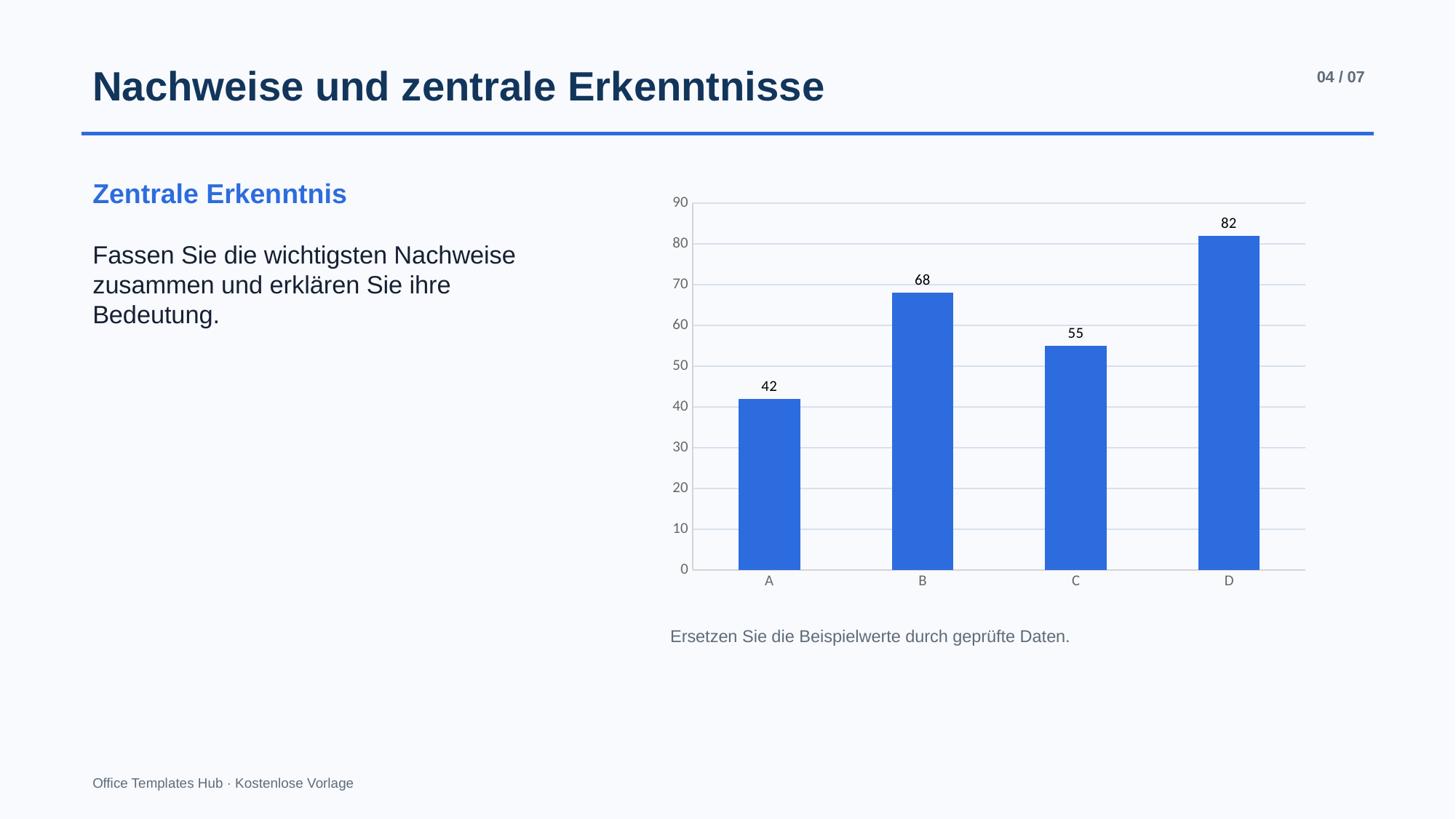

Nachweise und zentrale Erkenntnisse
04 / 07

Zentrale Erkenntnis

### Chart

| Category |  |
|---|---|
| A | 42.0 |
| B | 68.0 |
| C | 55.0 |
| D | 82.0 |
Fassen Sie die wichtigsten Nachweise zusammen und erklären Sie ihre Bedeutung.
Ersetzen Sie die Beispielwerte durch geprüfte Daten.
Office Templates Hub · Kostenlose Vorlage